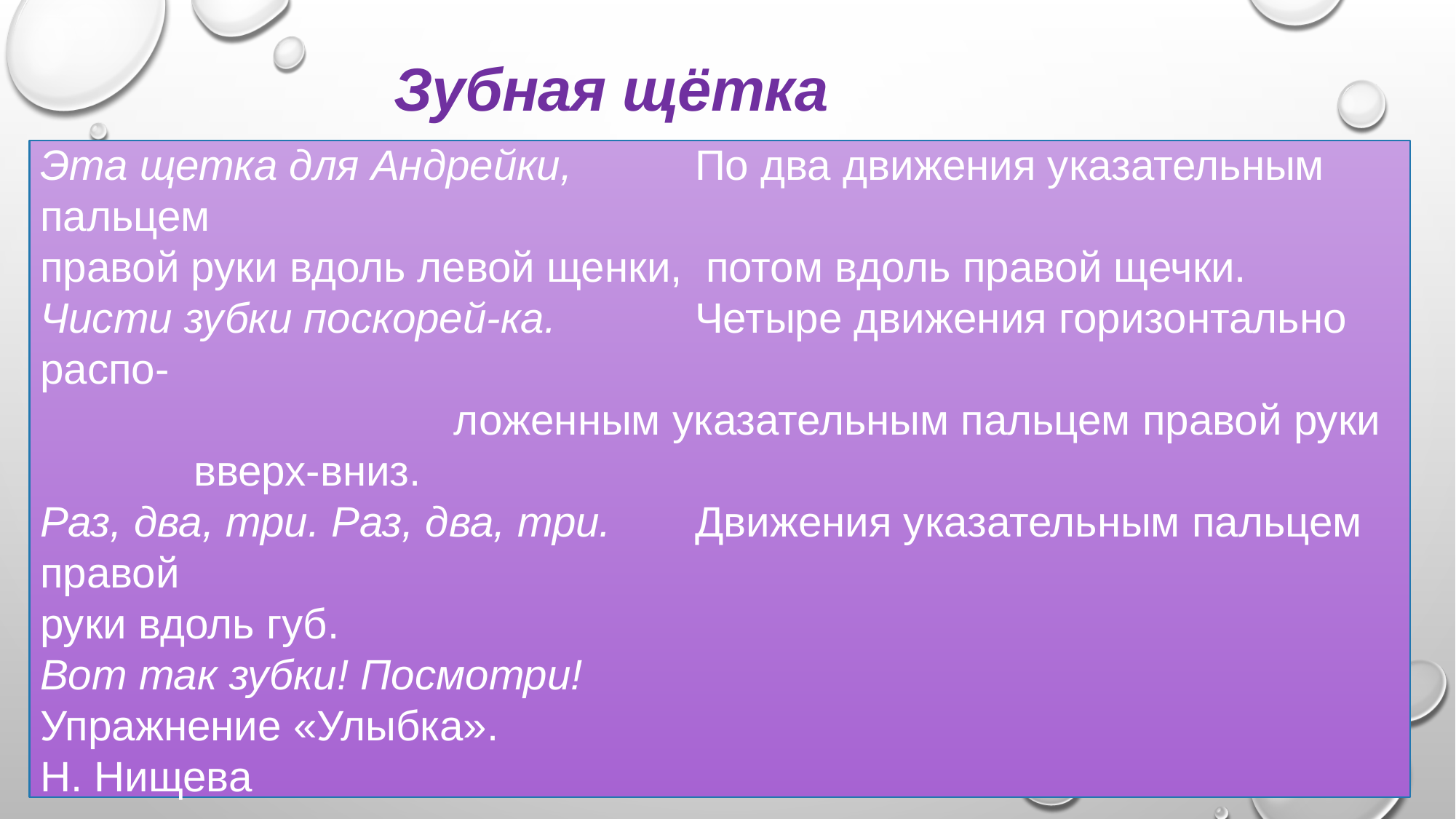

Зубная щётка
Эта щетка для Андрейки,		По два движения указательным пальцем
правой руки вдоль левой щенки,  потом вдоль правой щечки.
Чисти зубки поскорей-ка.		Четыре движения горизонтально распо-
                                   ложенным указательным пальцем правой руки               вверх-вниз.
Раз, два, три. Раз, два, три.	Движения указательным пальцем правой
руки вдоль губ.
Вот так зубки! Посмотри!
Упражнение «Улыбка».
Н. Нищева